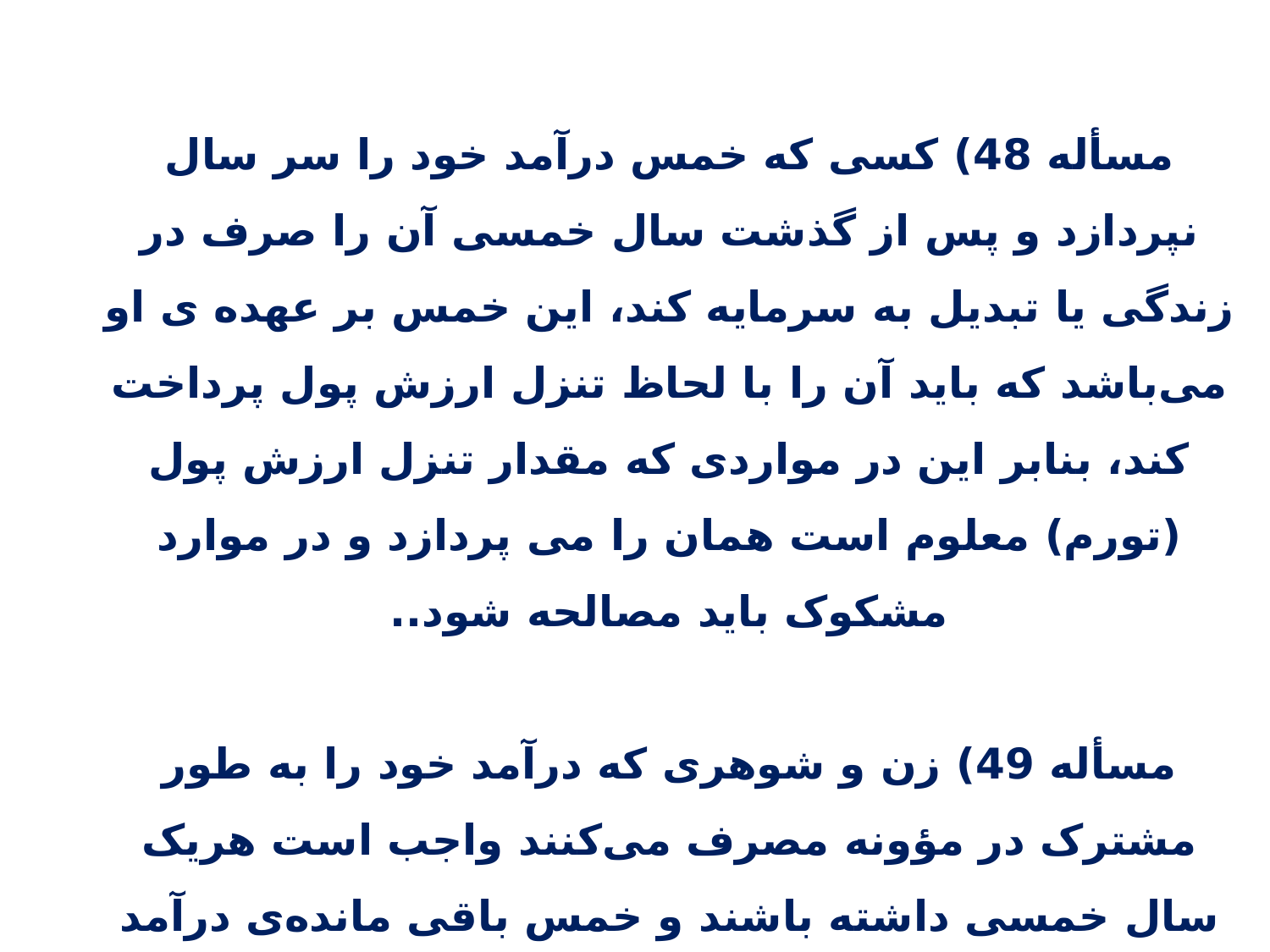

مسأله 48) کسی که خمس درآمد خود را سر سال نپردازد و پس از گذشت سال خمسی آن را صرف در زندگی یا تبدیل به سرمایه کند، این خمس بر عهده ی او می‌باشد که باید آن را با لحاظ تنزل ارزش پول پرداخت کند، بنابر این در مواردی که مقدار تنزل ارزش پول (تورم) معلوم است همان را می پردازد و در موارد مشکوک باید مصالحه شود..

مسأله 49) زن و شوهری که درآمد خود را به طور مشترک در مؤونه مصرف می‌کنند واجب است هریک سال خمسی داشته باشند و خمس باقی مانده‌ی درآمد سالانه‌ی خود را در پایان سال خمسی بپردازند و جایز است یکی از آنان با اجازه‌ی دیگری محاسبه کرده و خمس را بپردازد.